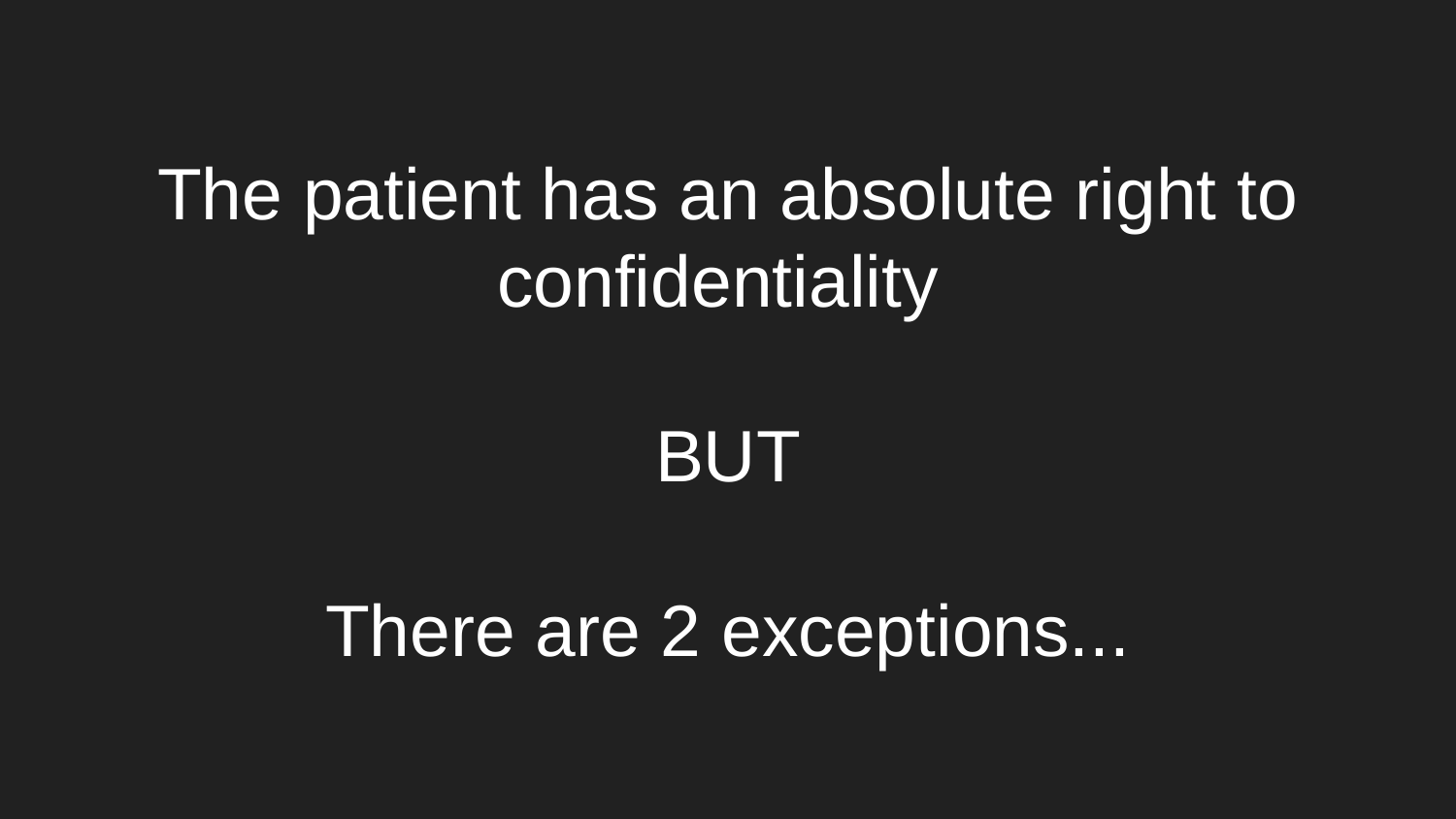

# The patient has an absolute right to confidentiality

BUT

There are 2 exceptions...